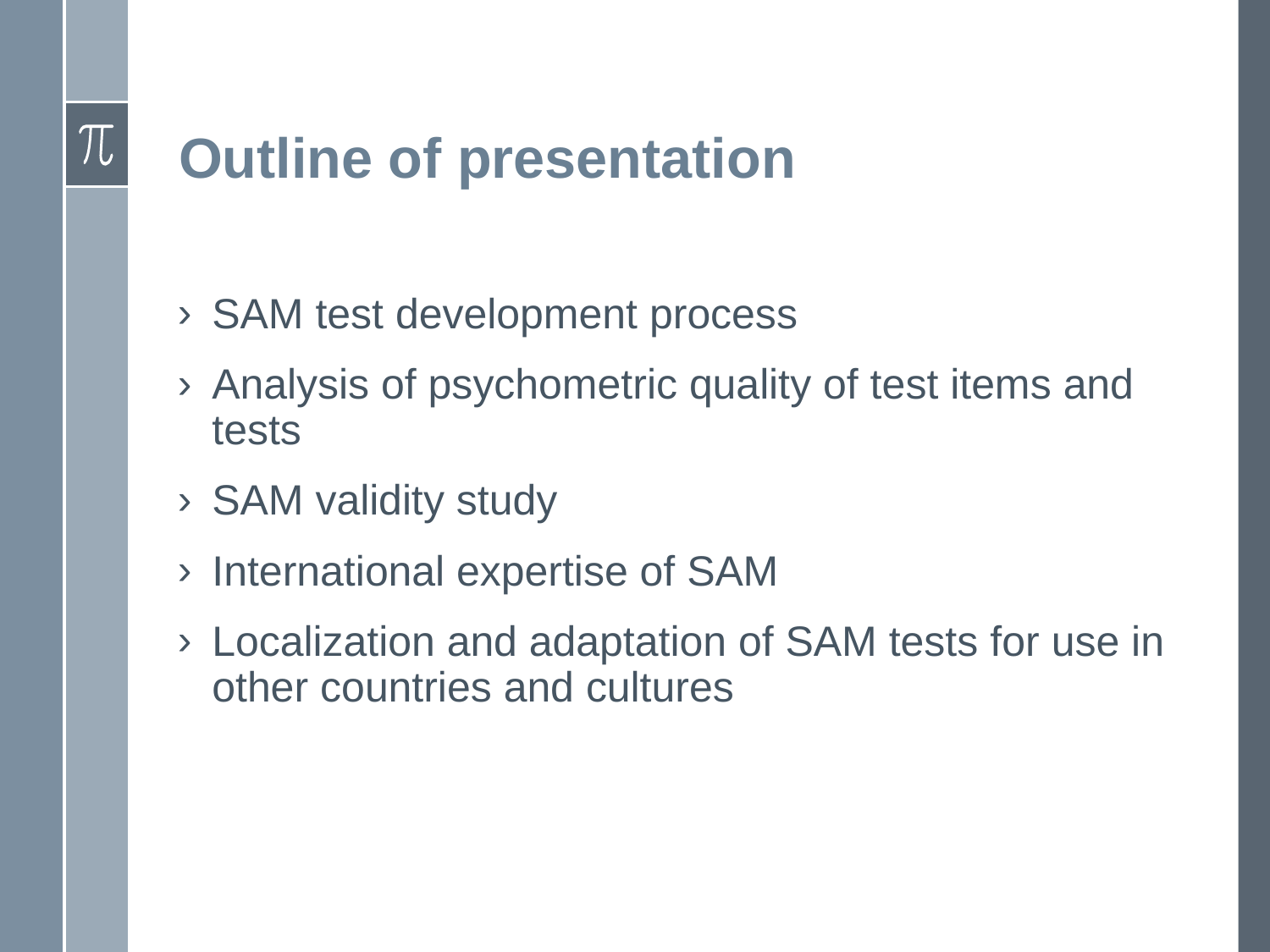

# Outline of presentation
SAM test development process
Analysis of psychometric quality of test items and tests
SAM validity study
International expertise of SAM
Localization and adaptation of SAM tests for use in other countries and cultures